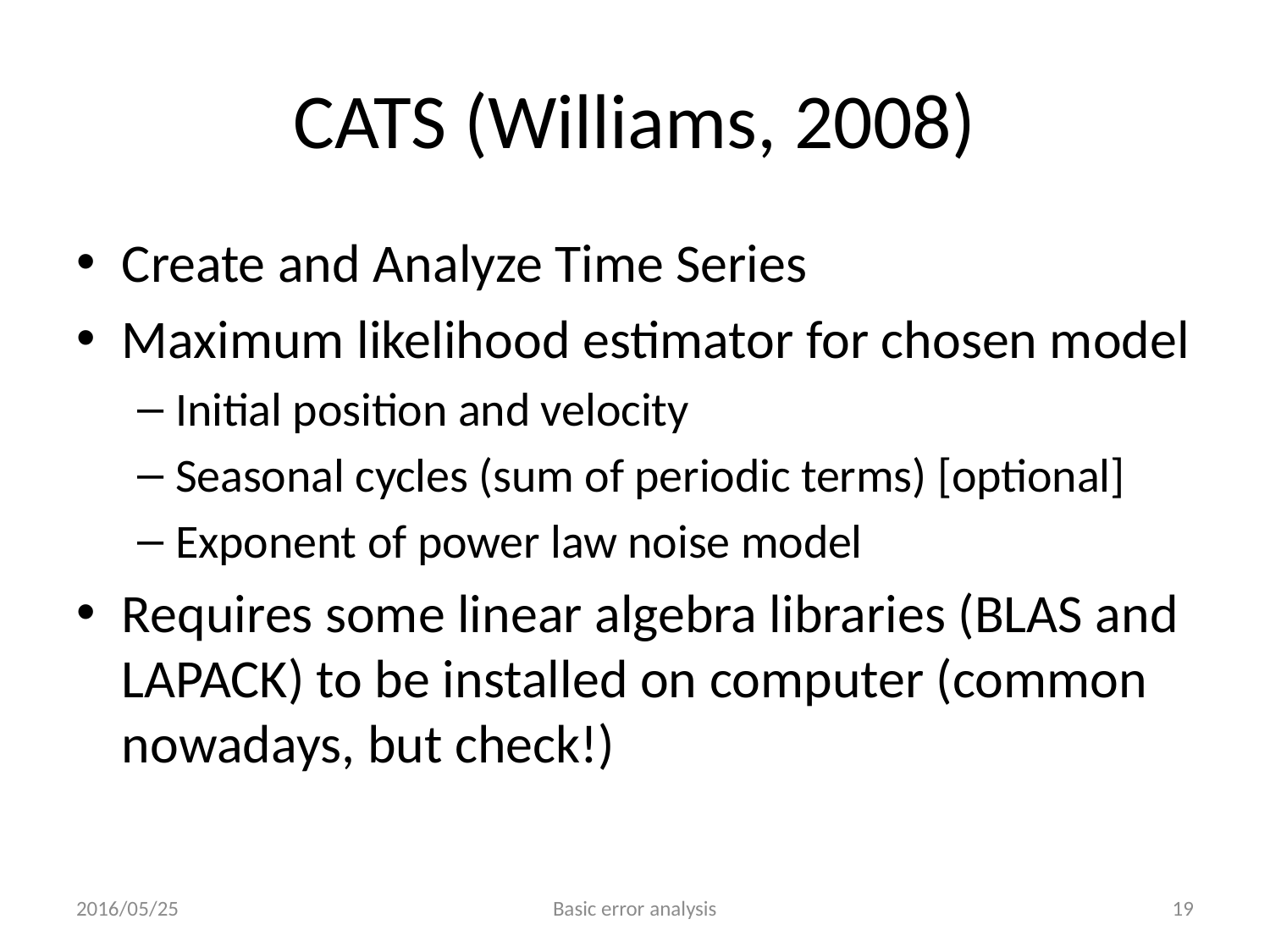

# CATS (Williams, 2008)
Create and Analyze Time Series
Maximum likelihood estimator for chosen model
Initial position and velocity
Seasonal cycles (sum of periodic terms) [optional]
Exponent of power law noise model
Requires some linear algebra libraries (BLAS and LAPACK) to be installed on computer (common nowadays, but check!)
2016/05/25
Basic error analysis
19